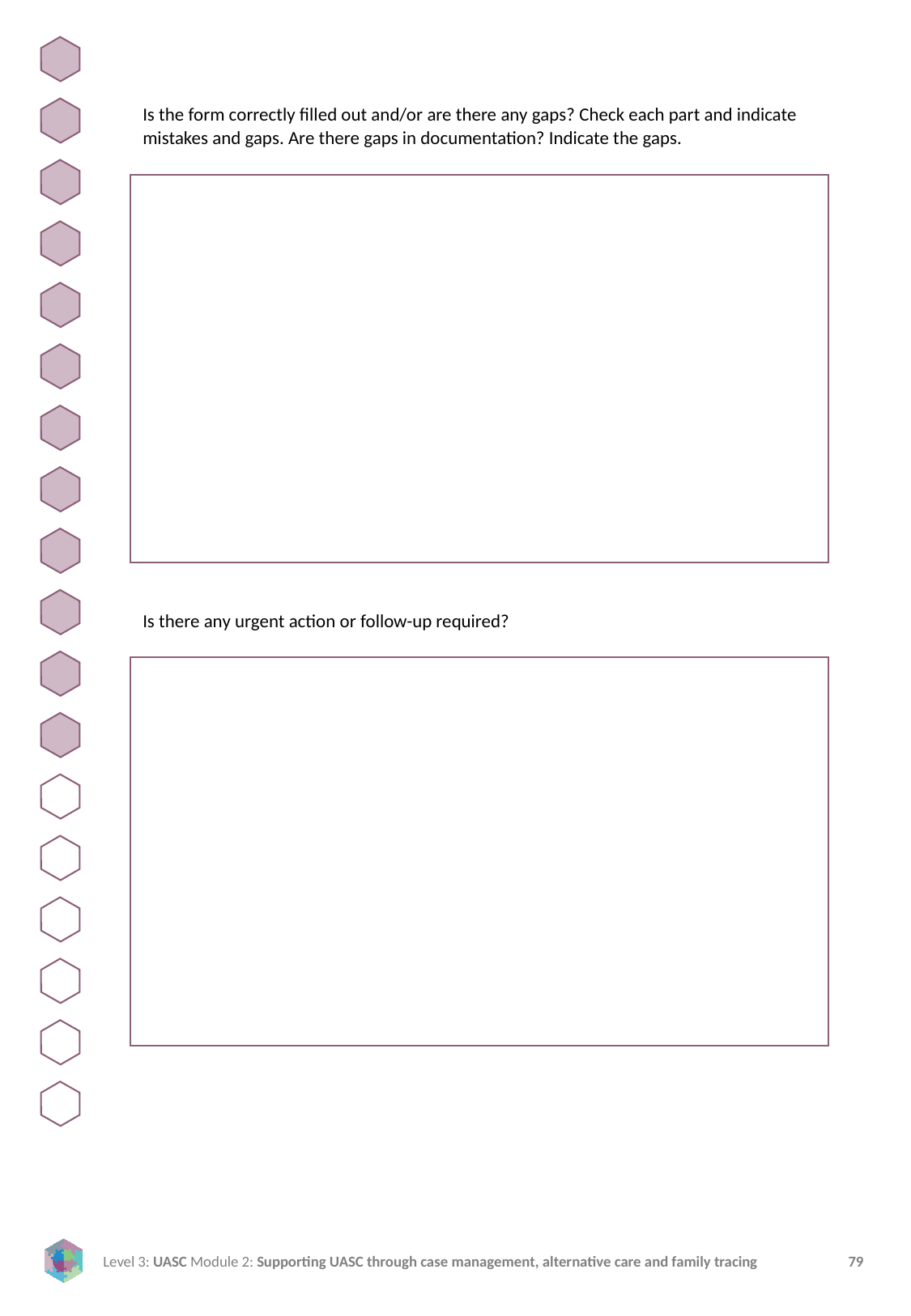

Is the form correctly filled out and/or are there any gaps? Check each part and indicate mistakes and gaps. Are there gaps in documentation? Indicate the gaps.

Is there any urgent action or follow-up required?